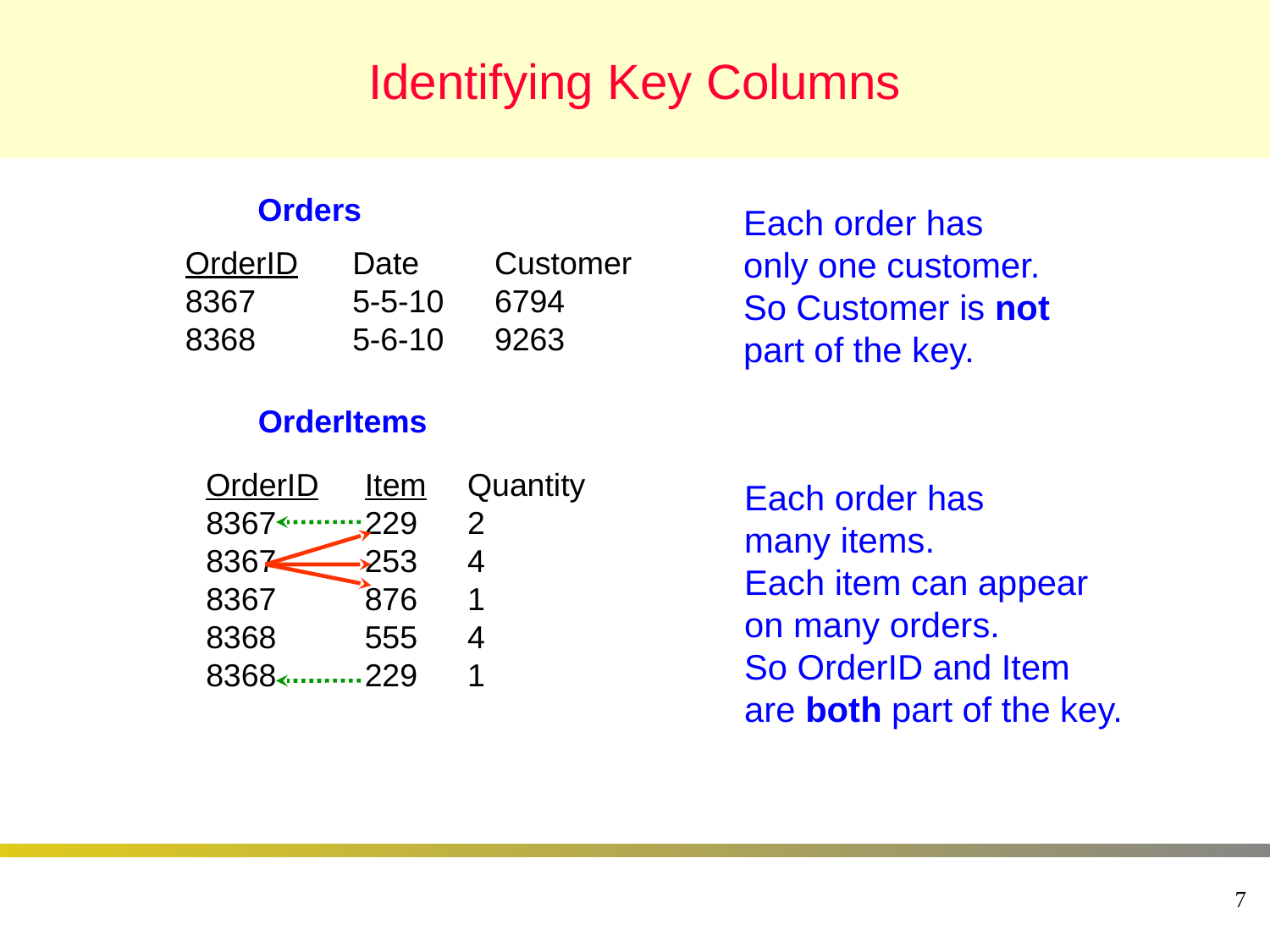

# Identifying Key Columns
Orders
Each order has
only one customer.
So Customer is not
part of the key.
OrderID	Date	Customer
8367	5-5-10	6794
8368	5-6-10	9263
OrderItems
OrderID	Item	Quantity
8367	229	2
8367	253	4
8367	876	1
8368	555	4
8368	229	1
Each order has
many items.
Each item can appear
on many orders.
So OrderID and Item
are both part of the key.

7